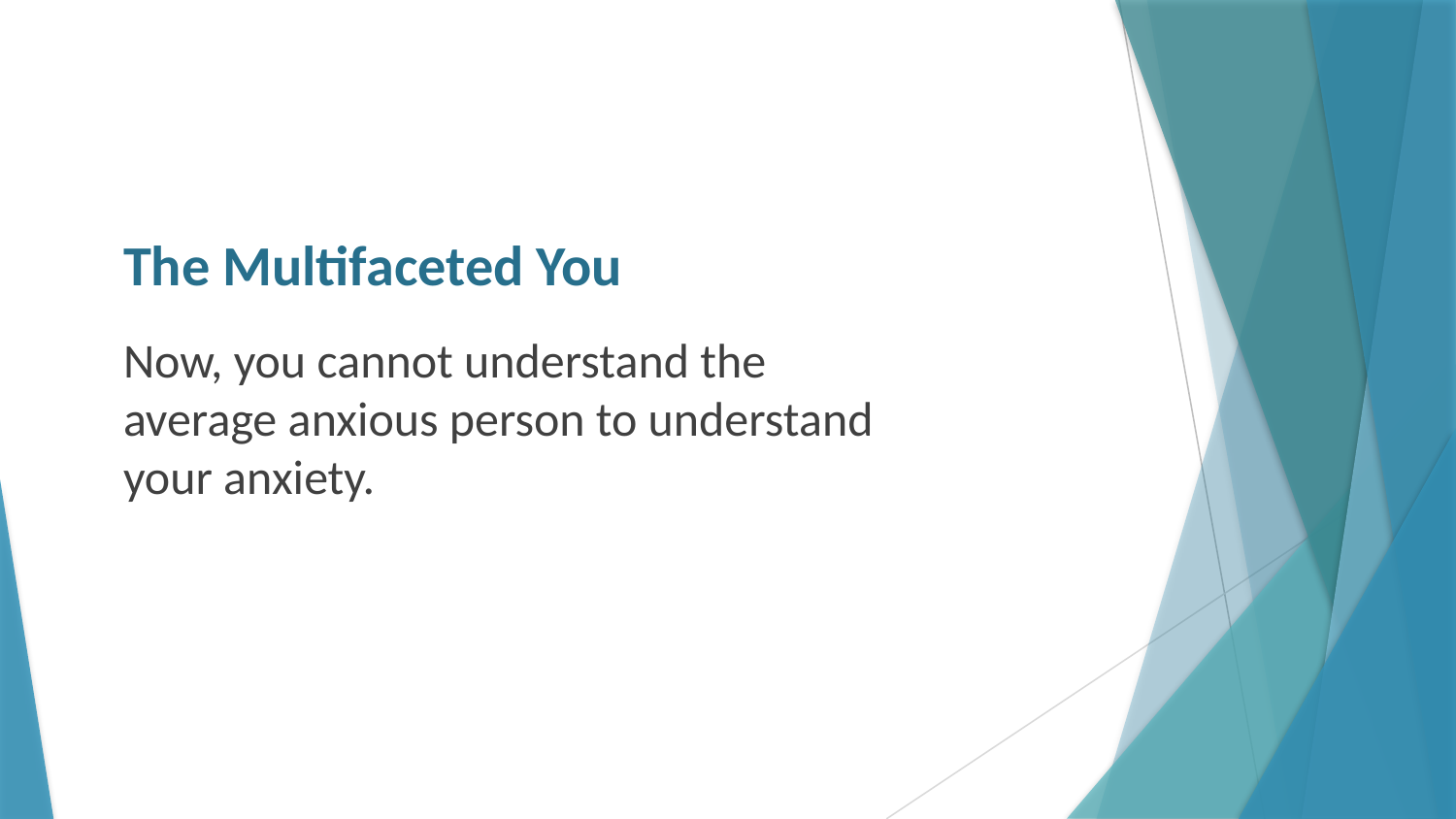

# The Multifaceted You
Now, you cannot understand the average anxious person to understand your anxiety.